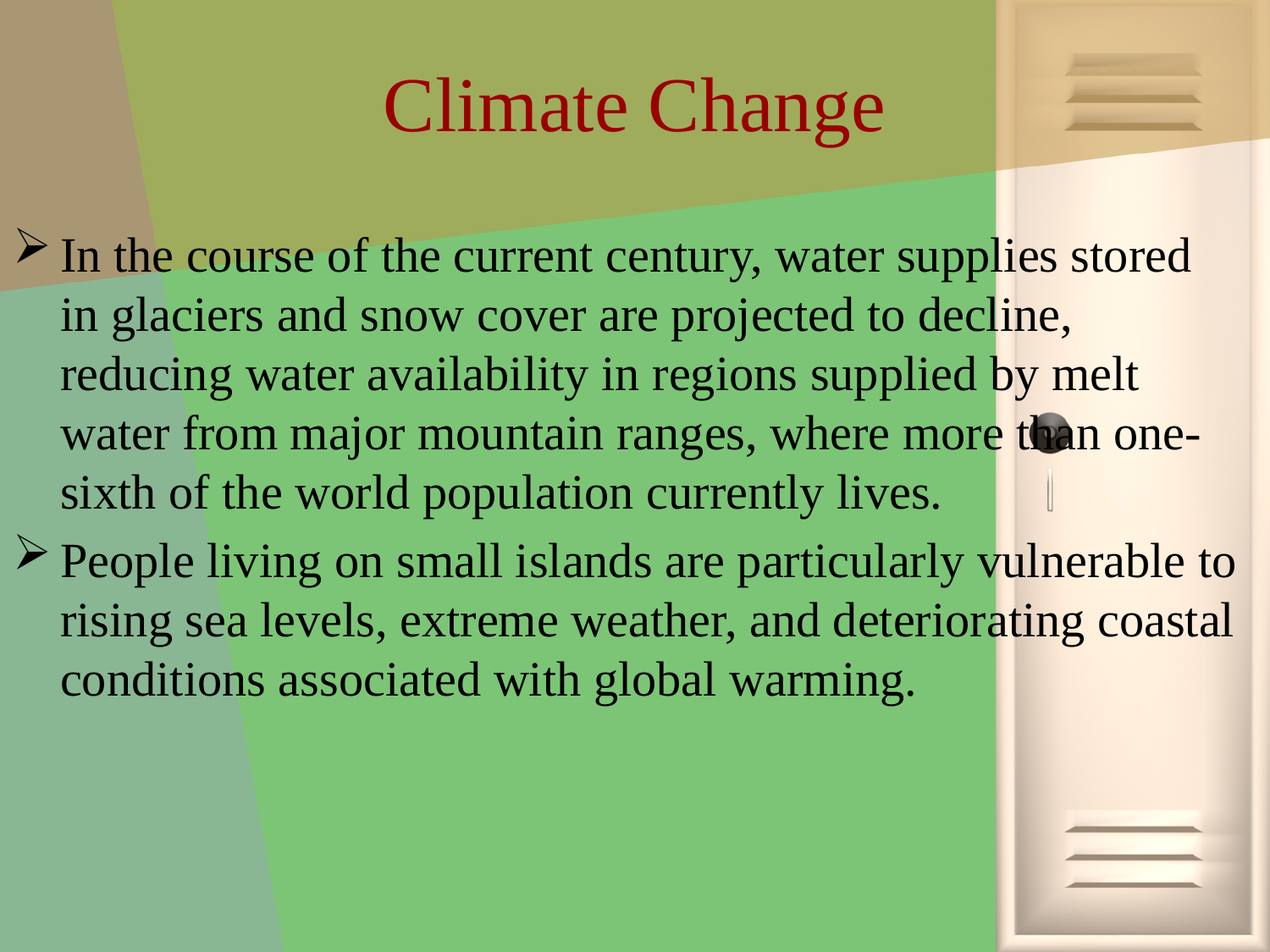

# Climate Change
In the course of the current century, water supplies stored in glaciers and snow cover are projected to decline, reducing water availability in regions supplied by melt water from major mountain ranges, where more than one-sixth of the world population currently lives.
People living on small islands are particularly vulnerable to rising sea levels, extreme weather, and deteriorating coastal conditions associated with global warming.